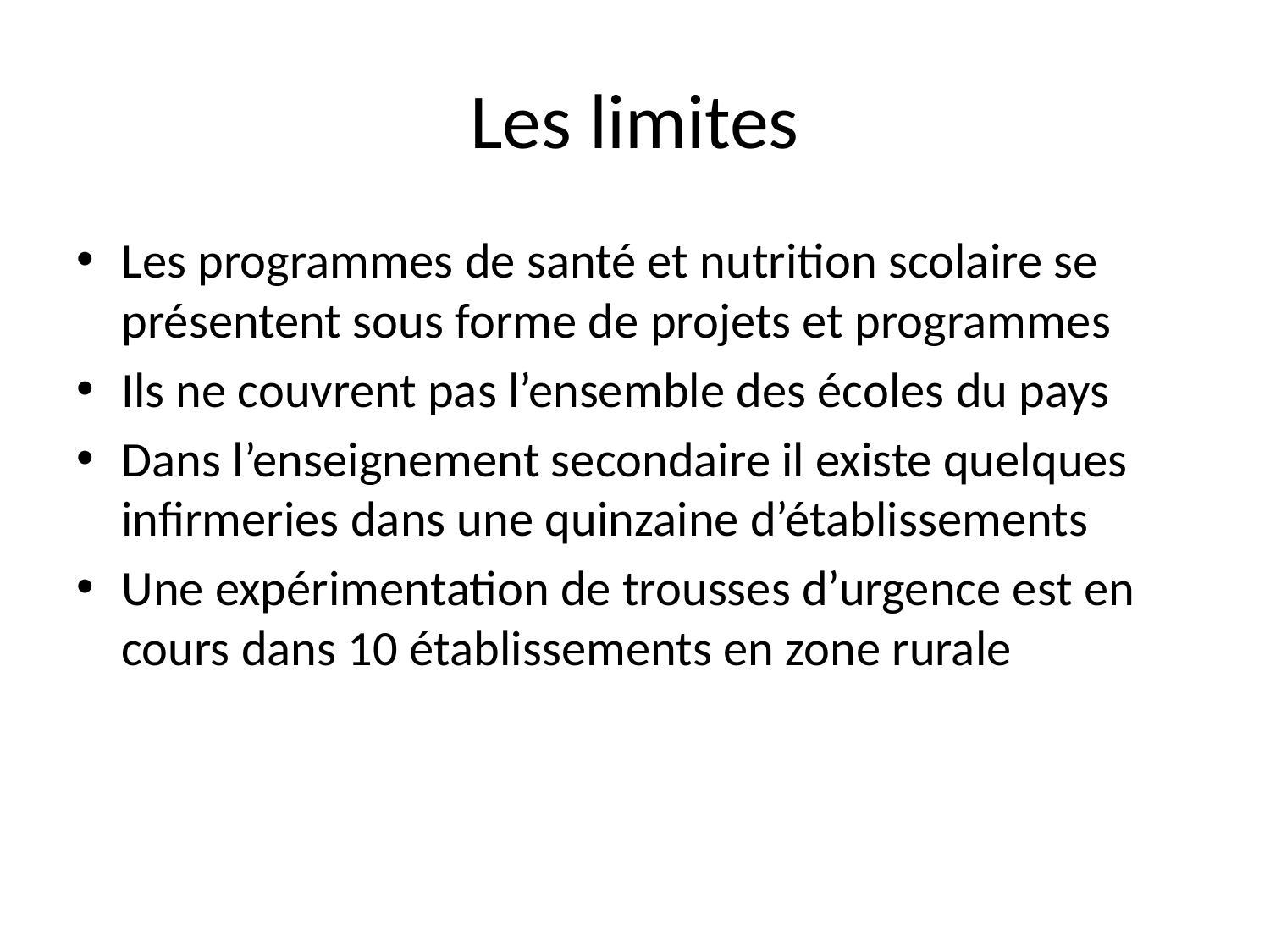

# Les limites
Les programmes de santé et nutrition scolaire se présentent sous forme de projets et programmes
Ils ne couvrent pas l’ensemble des écoles du pays
Dans l’enseignement secondaire il existe quelques infirmeries dans une quinzaine d’établissements
Une expérimentation de trousses d’urgence est en cours dans 10 établissements en zone rurale